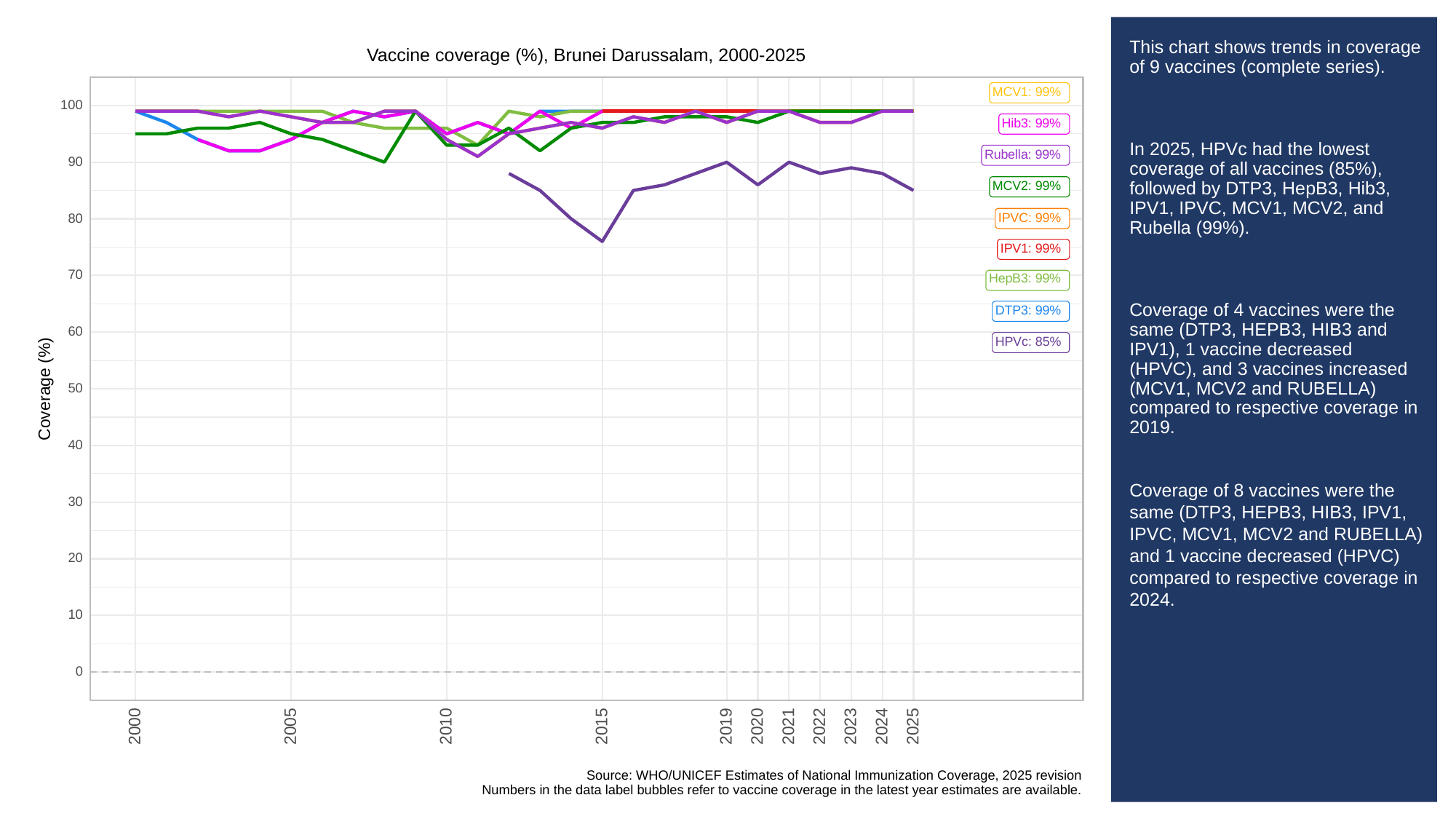

# This chart shows trends in coverage of 9 vaccines (complete series).

In 2025, HPVc had the lowest coverage of all vaccines (85%), followed by DTP3, HepB3, Hib3, IPV1, IPVC, MCV1, MCV2, and Rubella (99%).

Coverage of 4 vaccines were the same (DTP3, HEPB3, HIB3 and IPV1), 1 vaccine decreased (HPVC), and 3 vaccines increased (MCV1, MCV2 and RUBELLA) compared to respective coverage in 2019.

Coverage of 8 vaccines were the same (DTP3, HEPB3, HIB3, IPV1, IPVC, MCV1, MCV2 and RUBELLA) and 1 vaccine decreased (HPVC) compared to respective coverage in 2024.

Vaccine coverage (%), Brunei Darussalam, 2000-2025

MCV1: 99%

100

Hib3: 99%

Rubella: 99%
90

MCV2: 99%

IPVC: 99%
80

IPV1: 99%

70
HepB3: 99%

DTP3: 99%
60

HPVc: 85%

Coverage (%)
50

40

30

20

10

0

2023
2000
2005
2010
2015
2019
2020
2021
2022
2024
2025
Source: WHO/UNICEF Estimates of National Immunization Coverage, 2025 revision
Numbers in the data label bubbles refer to vaccine coverage in the latest year estimates are available.